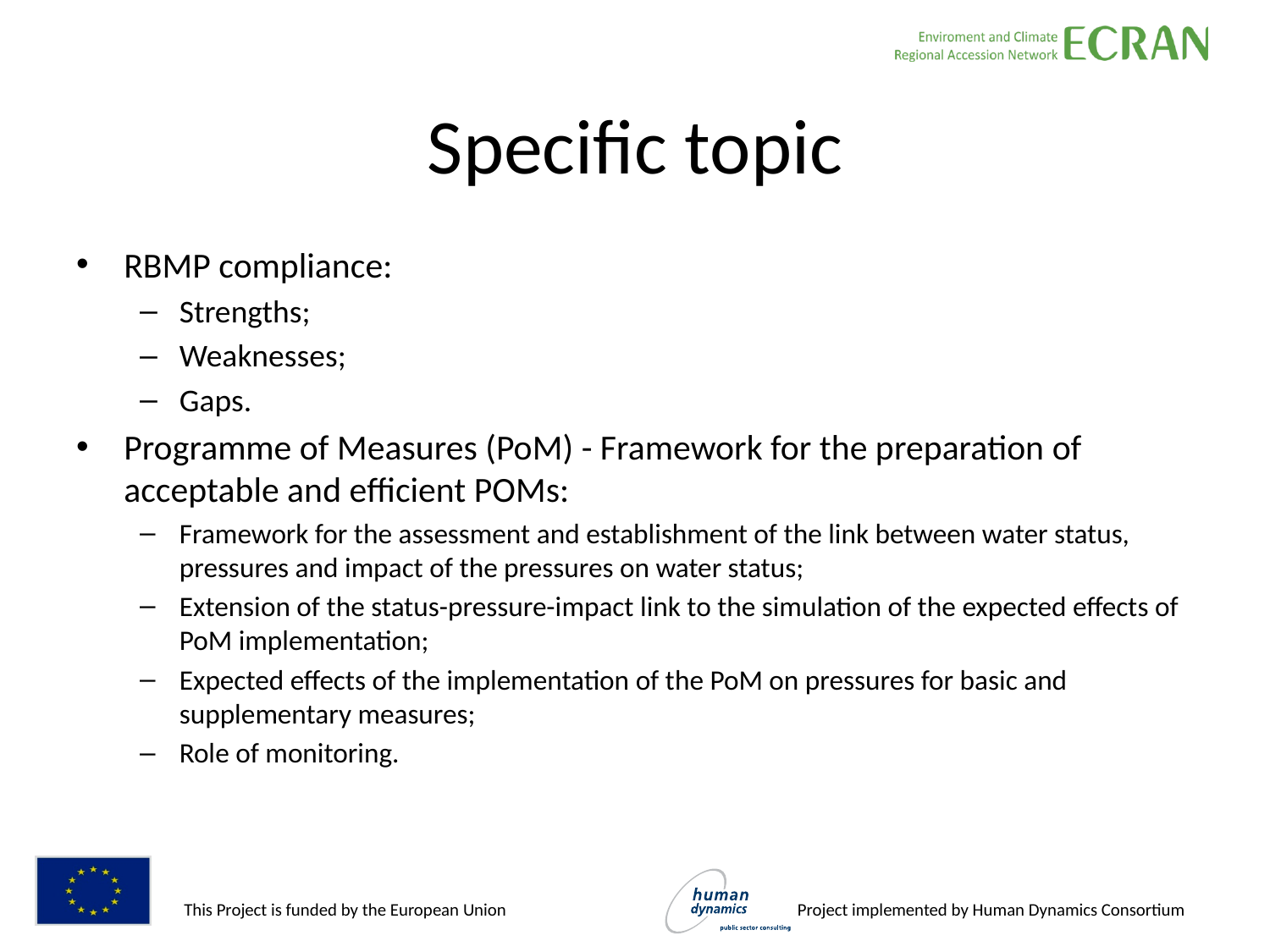

# Specific topic
RBMP compliance:
Strengths;
Weaknesses;
Gaps.
Programme of Measures (PoM) - Framework for the preparation of acceptable and efficient POMs:
Framework for the assessment and establishment of the link between water status, pressures and impact of the pressures on water status;
Extension of the status-pressure-impact link to the simulation of the expected effects of PoM implementation;
Expected effects of the implementation of the PoM on pressures for basic and supplementary measures;
Role of monitoring.